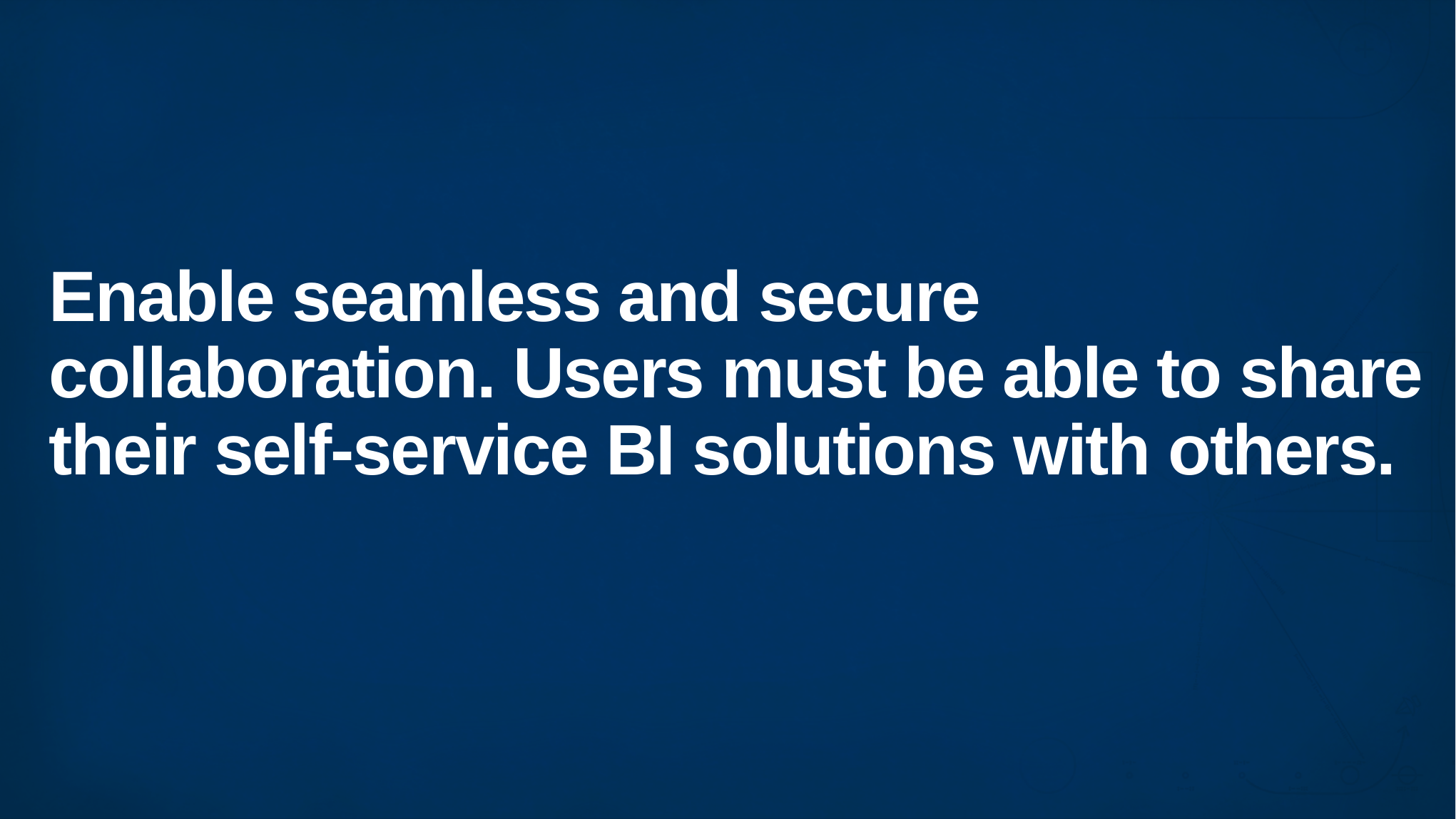

Enable seamless and secure collaboration. Users must be able to share their self-service BI solutions with others.